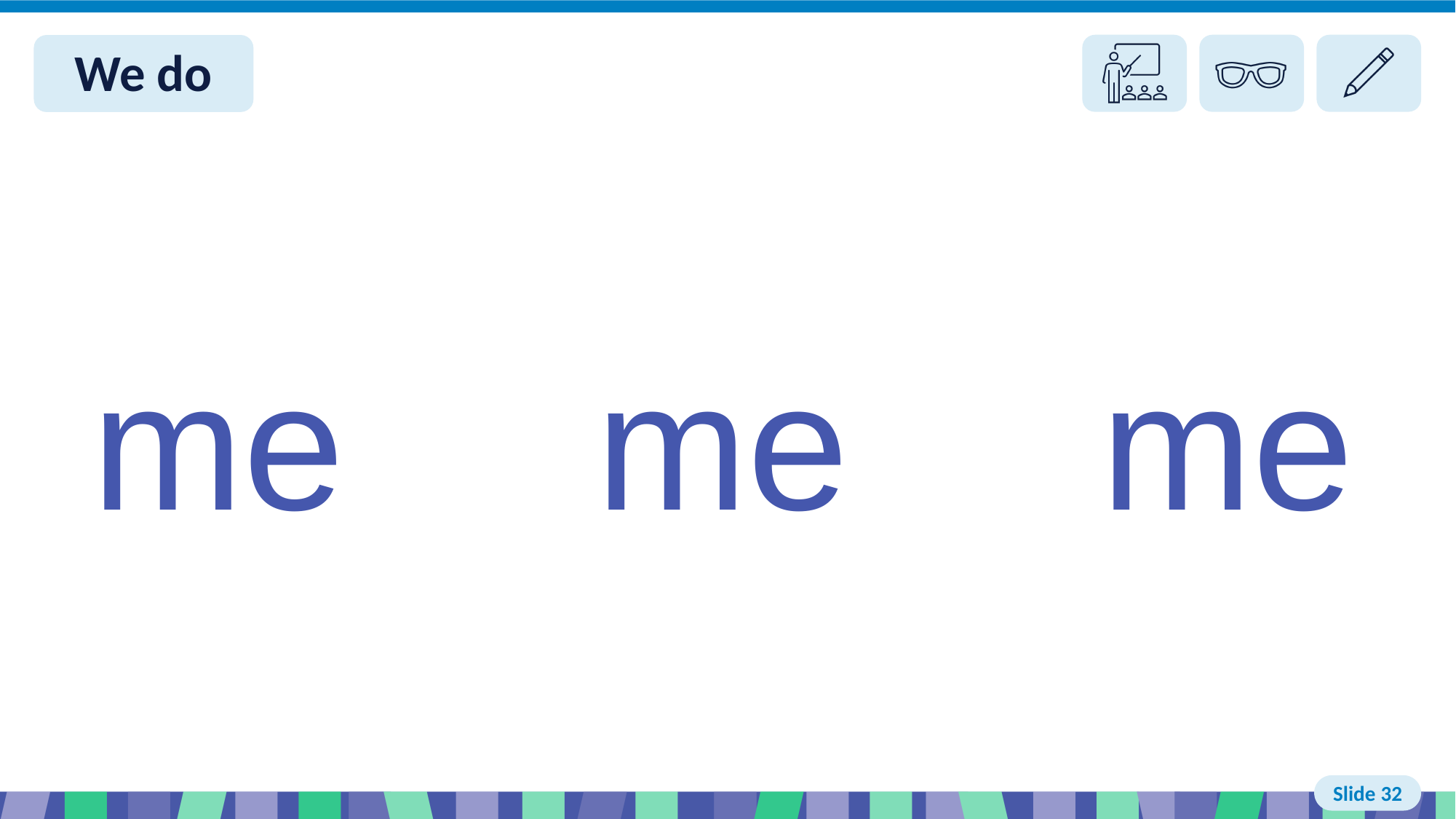

# Slide 32 We do read
me     me     me